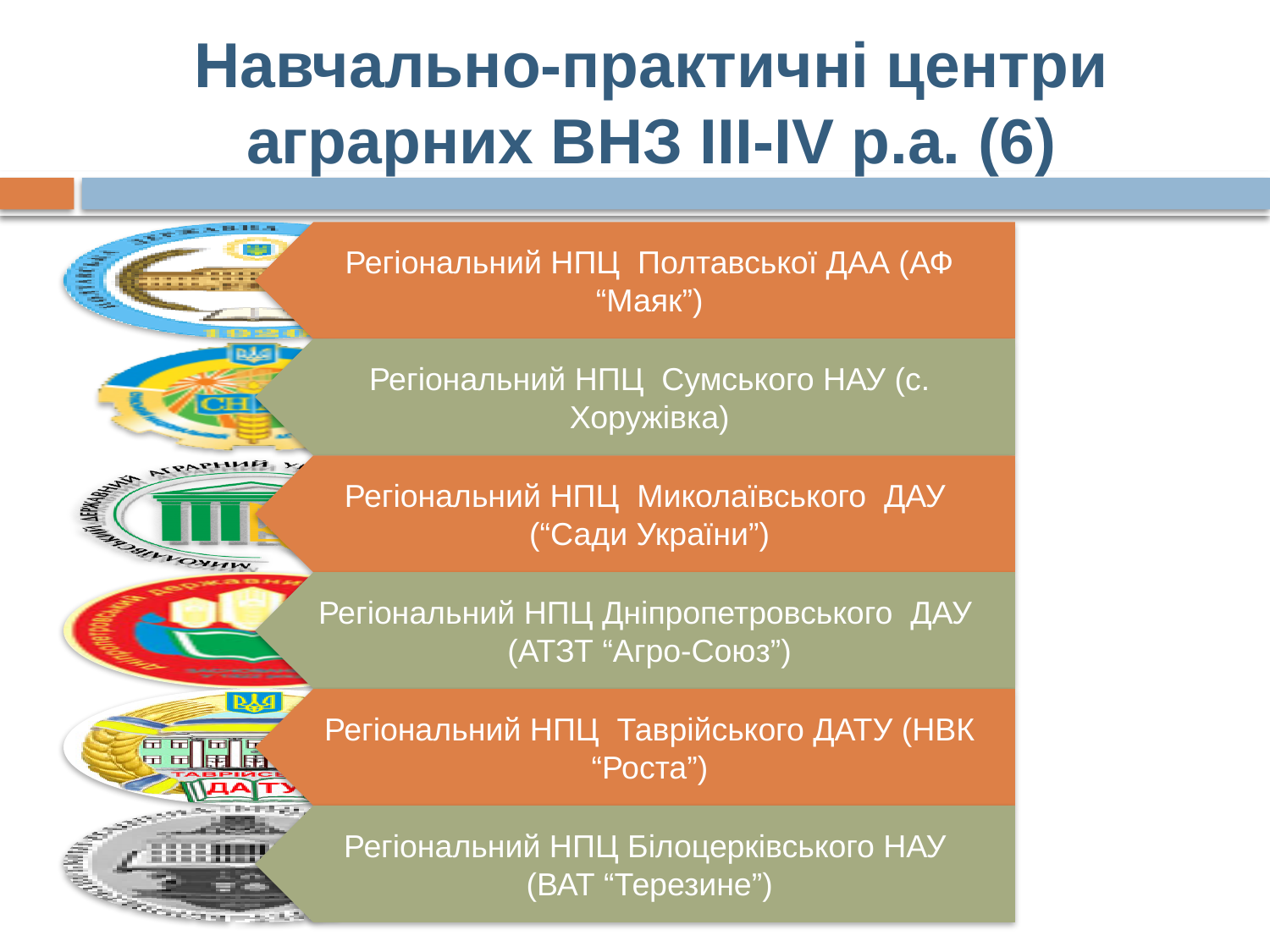

# Навчально-практичні центри аграрних ВНЗ ІІІ-ІV р.а. (6)
Регіональний НПЦ  Полтавської ДАА (АФ “Маяк”)
Регіональний НПЦ  Сумського НАУ (с. Хоружівка)
Регіональний НПЦ  Миколаївського  ДАУ
(“Сади України”)
Регіональний НПЦ Дніпропетровського  ДАУ
(АТЗТ “Агро-Союз”)
Регіональний НПЦ  Таврійського ДАТУ (НВК “Роста”)
Регіональний НПЦ Білоцерківського НАУ
(ВАТ “Терезине”)